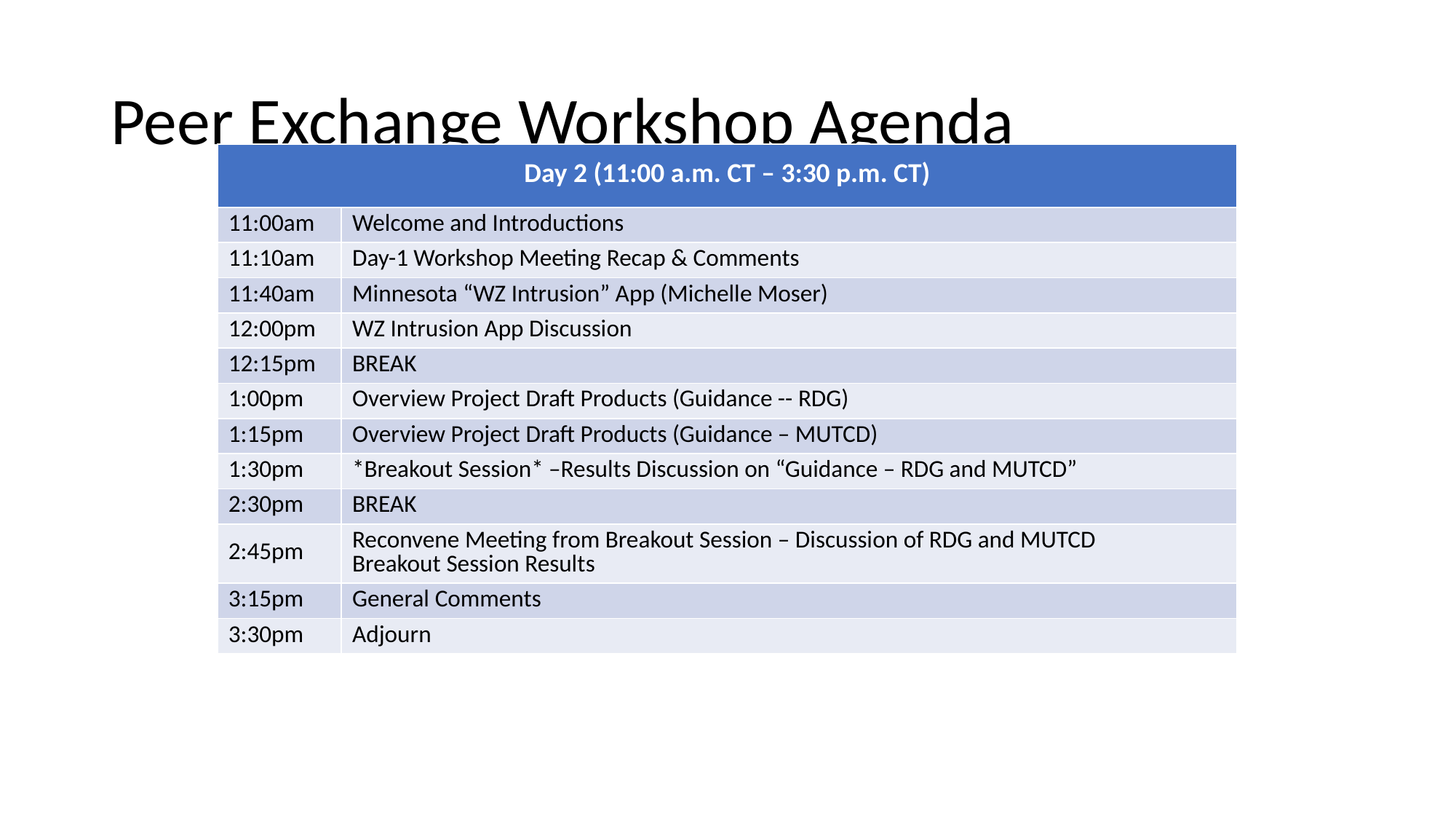

# Peer Exchange Workshop Agenda
| Day 2 (11:00 a.m. CT – 3:30 p.m. CT)​ |  |
| --- | --- |
| 11:00am​ | Welcome and Introductions​ |
| 11:10am​ | Day-1 Workshop Meeting Recap & Comments​ |
| 11:40am​ | Minnesota “WZ Intrusion” App (Michelle Moser)​ |
| 12:00pm​ | WZ Intrusion App Discussion​ |
| 12:15pm​ | BREAK​ |
| 1:00pm​ | Overview Project Draft Products (Guidance -- RDG)​ |
| 1:15pm​ | Overview Project Draft Products (Guidance – MUTCD)​ |
| 1:30pm​ | \*Breakout Session\* –Results Discussion on “Guidance – RDG and MUTCD”​ |
| 2:30pm​ | BREAK​ |
| 2:45pm​ | Reconvene Meeting from Breakout Session – Discussion of RDG and MUTCD Breakout Session Results​ |
| 3:15pm​ | General Comments​ |
| 3:30pm ​ | Adjourn​ |
43